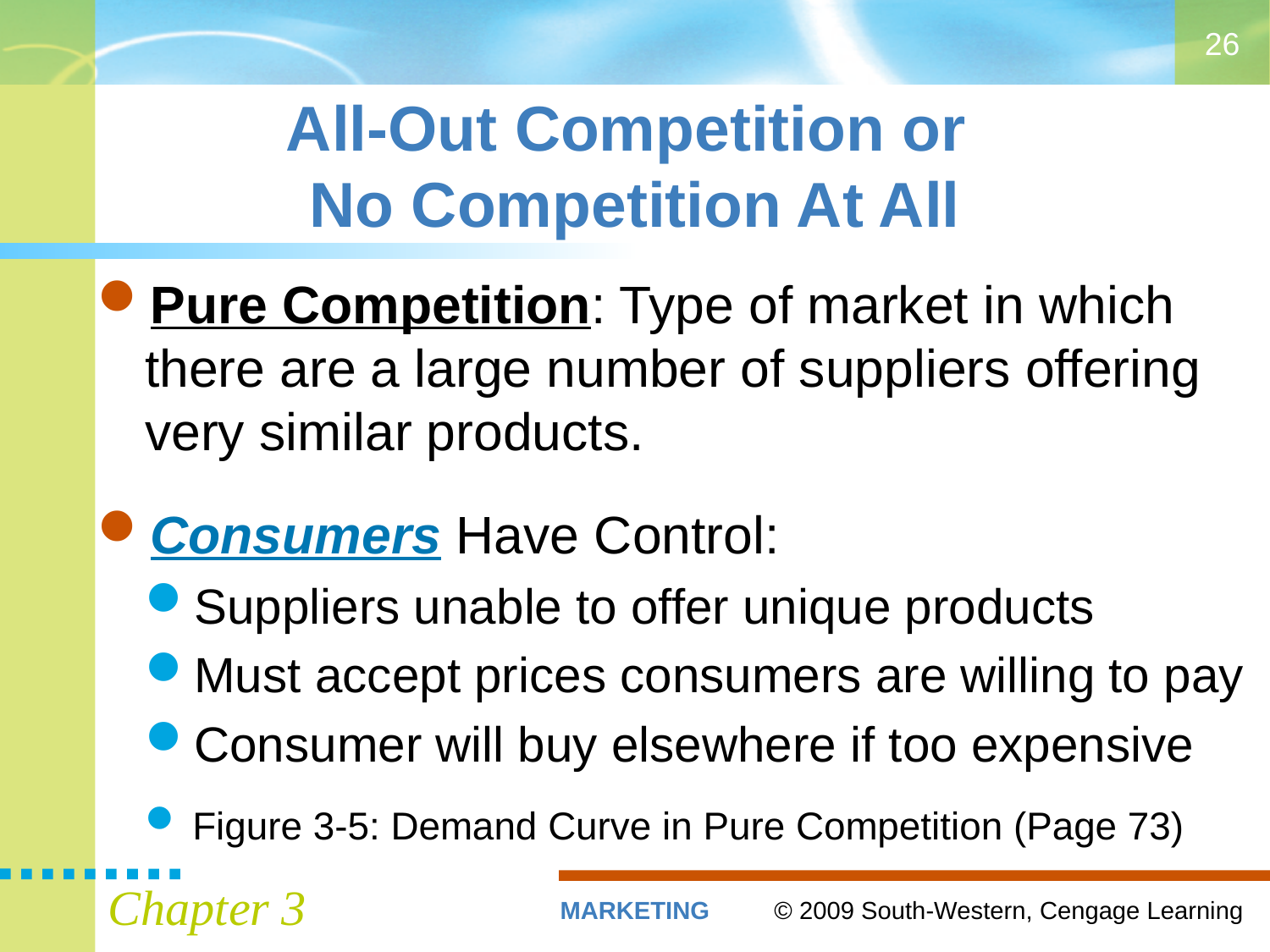

26
# All-Out Competition or No Competition At All
Pure Competition: Type of market in which there are a large number of suppliers offering very similar products.

Consumers Have Control:
Suppliers unable to offer unique products
Must accept prices consumers are willing to pay
Consumer will buy elsewhere if too expensive
Figure 3-5: Demand Curve in Pure Competition (Page 73)
Chapter 3